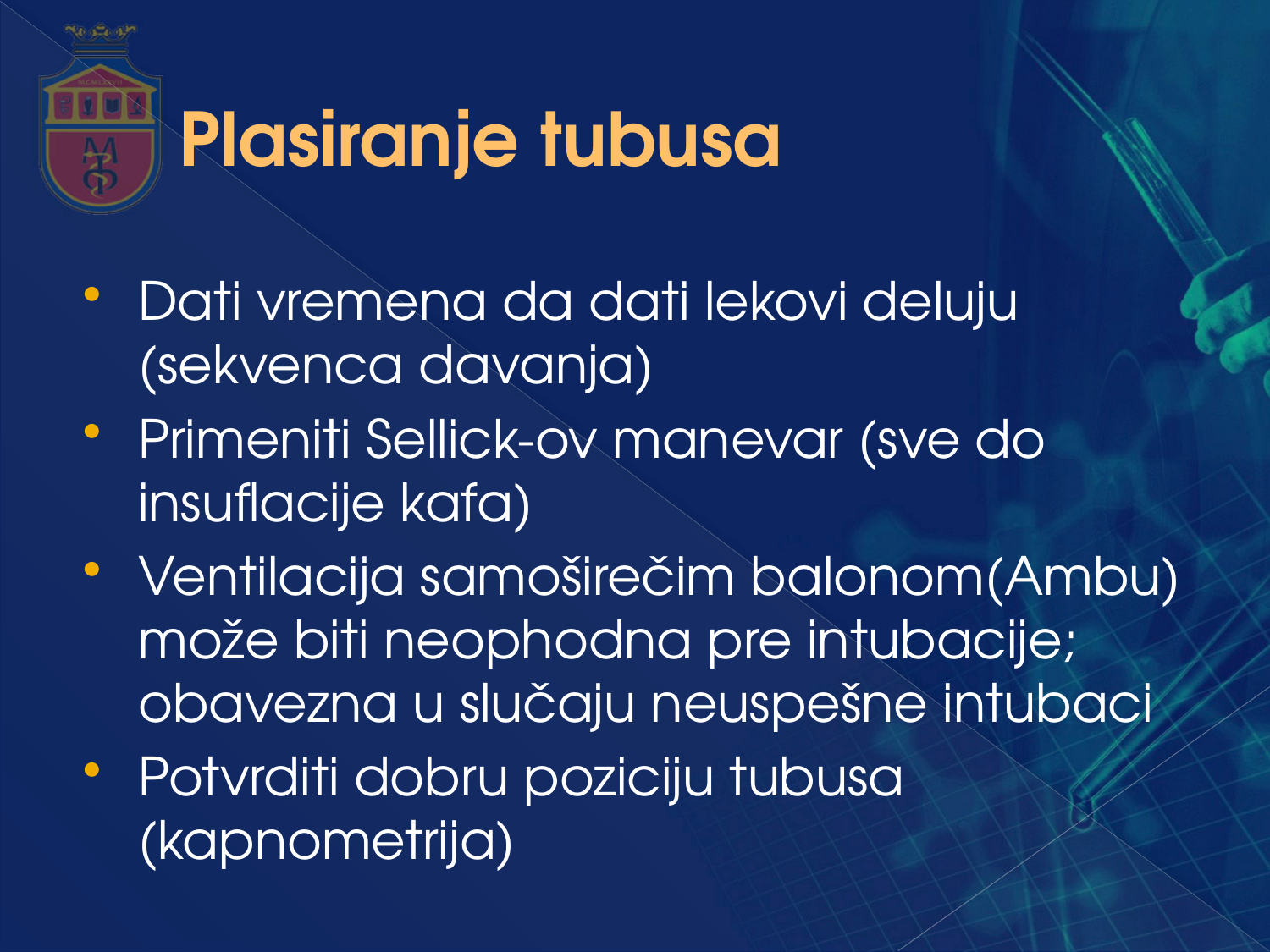

# Plasiranje tubusa
Dati vremena da dati lekovi deluju (sekvenca davanja)
Primeniti Sellick-ov manevar (sve do insuflacije kafa)
Ventilacija samoširečim balonom(Ambu) može biti neophodna pre intubacije; obavezna u slučaju neuspešne intubaci
Potvrditi dobru poziciju tubusa (kapnometrija)